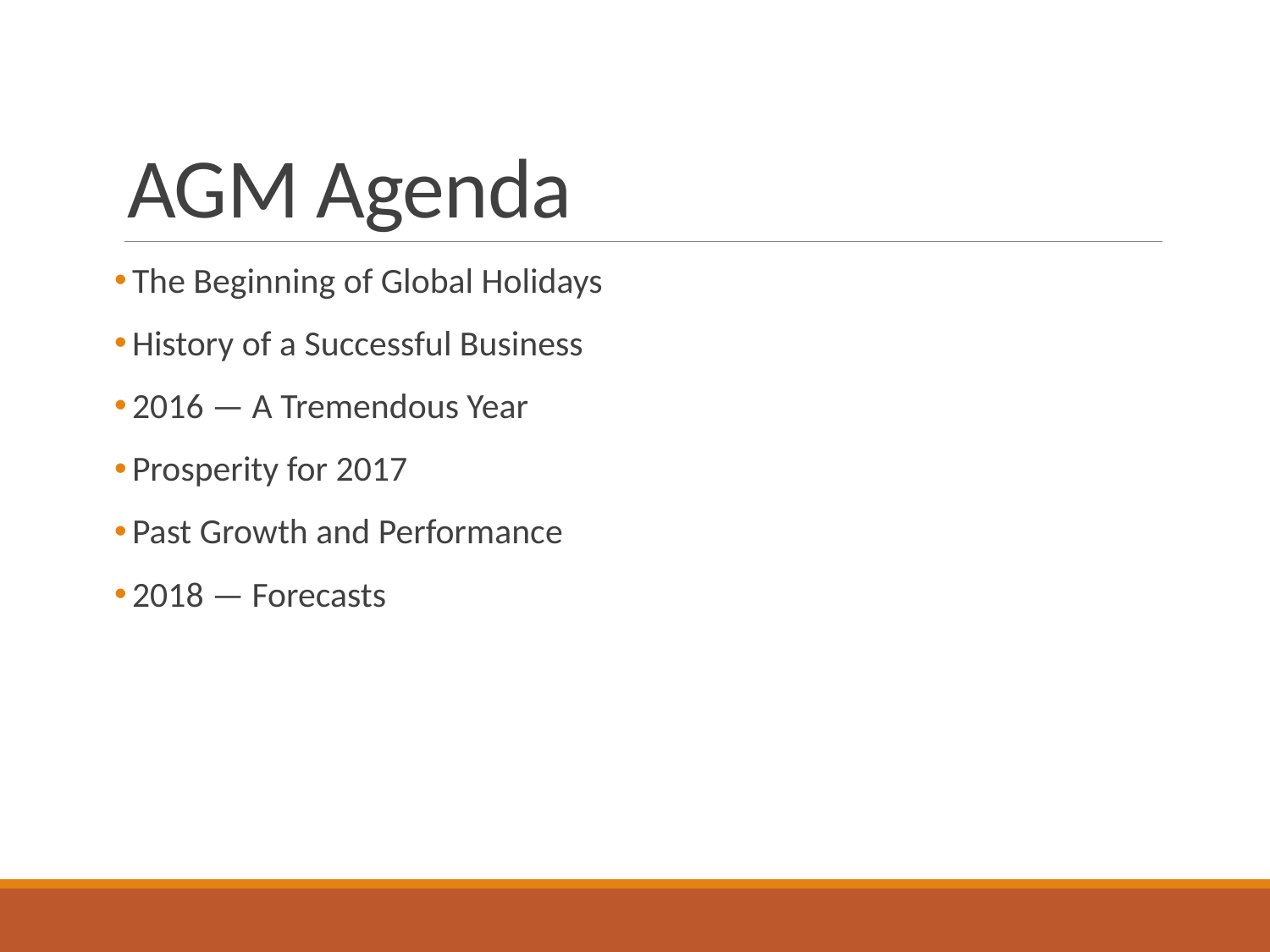

# AGM Agenda
The Beginning of Global Holidays
History of a Successful Business
2016 — A Tremendous Year
Prosperity for 2017
Past Growth and Performance
2018 — Forecasts